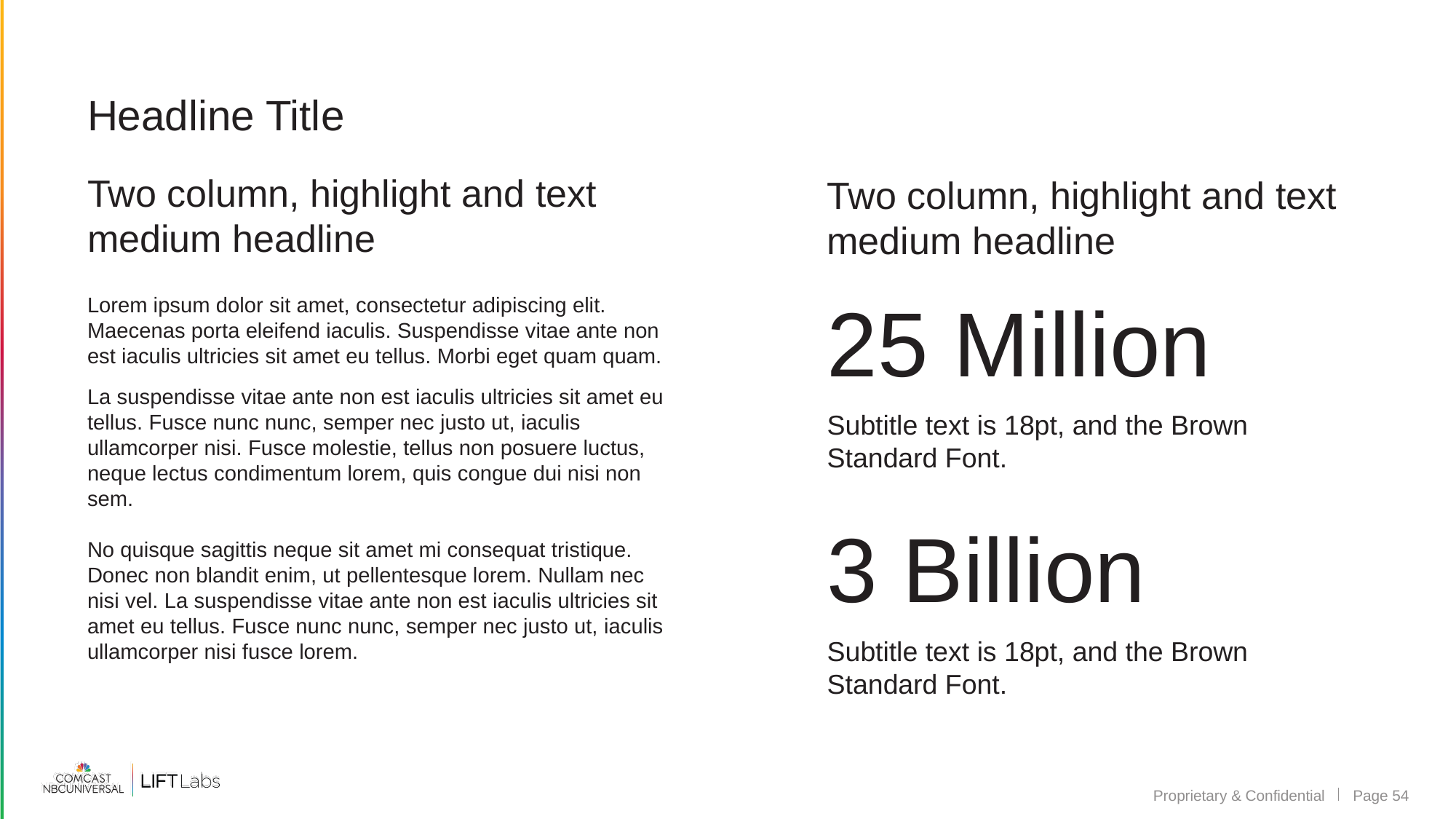

Headline Title
Two column, highlight and text medium headline

Two column, highlight and text medium headline

25 Million
Lorem ipsum dolor sit amet, consectetur adipiscing elit. Maecenas porta eleifend iaculis. Suspendisse vitae ante non est iaculis ultricies sit amet eu tellus. Morbi eget quam quam.
La suspendisse vitae ante non est iaculis ultricies sit amet eu tellus. Fusce nunc nunc, semper nec justo ut, iaculis ullamcorper nisi. Fusce molestie, tellus non posuere luctus, neque lectus condimentum lorem, quis congue dui nisi non sem.
No quisque sagittis neque sit amet mi consequat tristique. Donec non blandit enim, ut pellentesque lorem. Nullam nec nisi vel. La suspendisse vitae ante non est iaculis ultricies sit amet eu tellus. Fusce nunc nunc, semper nec justo ut, iaculis ullamcorper nisi fusce lorem.

Subtitle text is 18pt, and the Brown
Standard Font.
3 Billion
Subtitle text is 18pt, and the Brown
Standard Font.